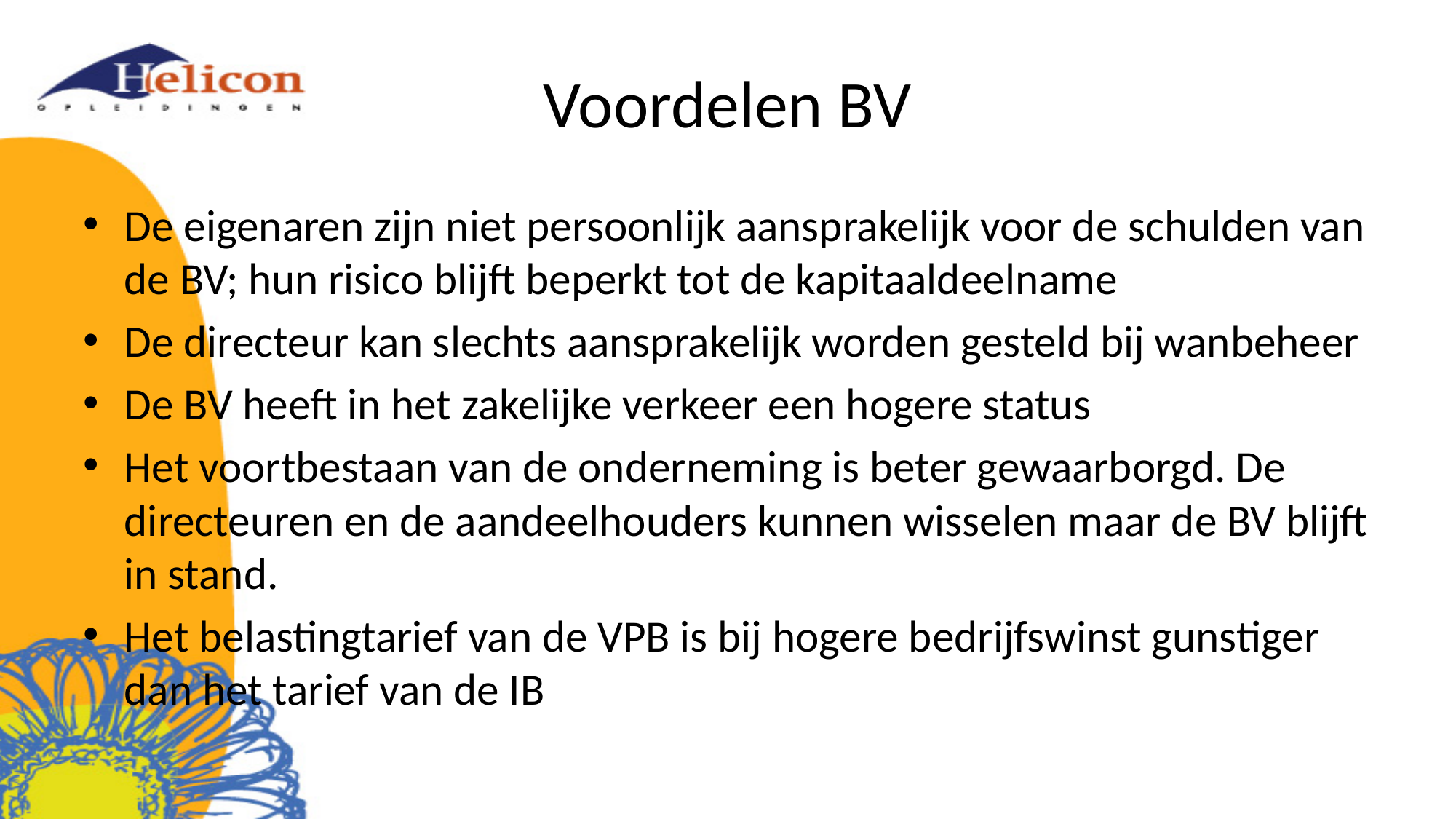

# Voordelen BV
De eigenaren zijn niet persoonlijk aansprakelijk voor de schulden van de BV; hun risico blijft beperkt tot de kapitaaldeelname
De directeur kan slechts aansprakelijk worden gesteld bij wanbeheer
De BV heeft in het zakelijke verkeer een hogere status
Het voortbestaan van de onderneming is beter gewaarborgd. De directeuren en de aandeelhouders kunnen wisselen maar de BV blijft in stand.
Het belastingtarief van de VPB is bij hogere bedrijfswinst gunstiger dan het tarief van de IB